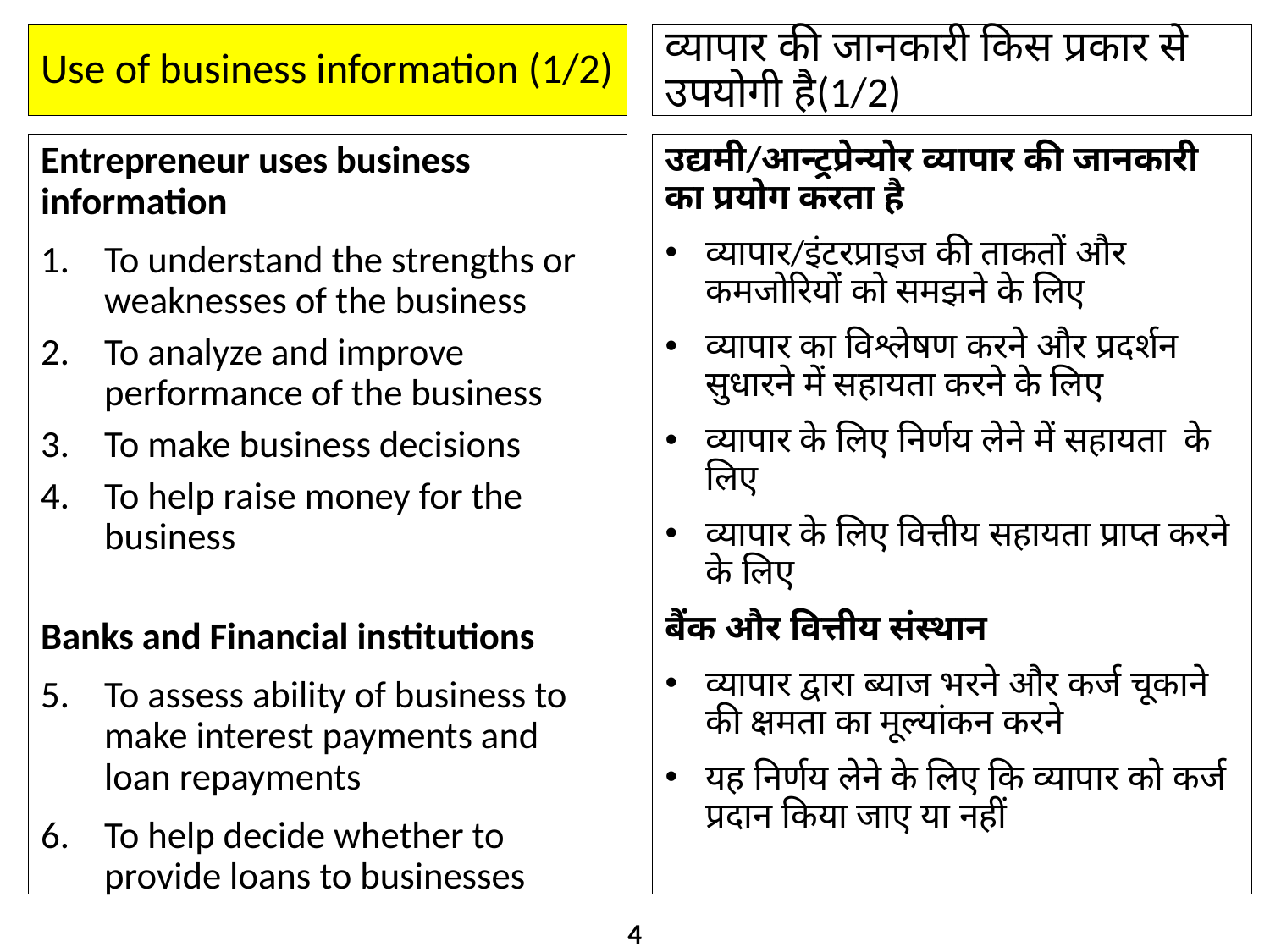

# Use of business information (1/2)
व्यापार की जानकारी किस प्रकार से उपयोगी है(1/2)
Entrepreneur uses business information
To understand the strengths or weaknesses of the business
To analyze and improve performance of the business
To make business decisions
To help raise money for the business

Banks and Financial institutions
To assess ability of business to make interest payments and loan repayments
To help decide whether to provide loans to businesses
उद्यमी/आन्ट्रप्रेन्योर व्यापार की जानकारी का प्रयोग करता है
व्यापार/इंटरप्राइज की ताकतों और कमजोरियों को समझने के लिए
व्यापार का विश्लेषण करने और प्रदर्शन सुधारने में सहायता करने के लिए
व्यापार के लिए निर्णय लेने में सहायता  के लिए
व्यापार के लिए वित्तीय सहायता प्राप्त करने के लिए
बैंक और वित्तीय संस्थान
व्यापार द्वारा ब्याज भरने और कर्ज चूकाने की क्षमता का मूल्यांकन करने
यह निर्णय लेने के लिए कि व्यापार को कर्ज प्रदान किया जाए या नहीं
4